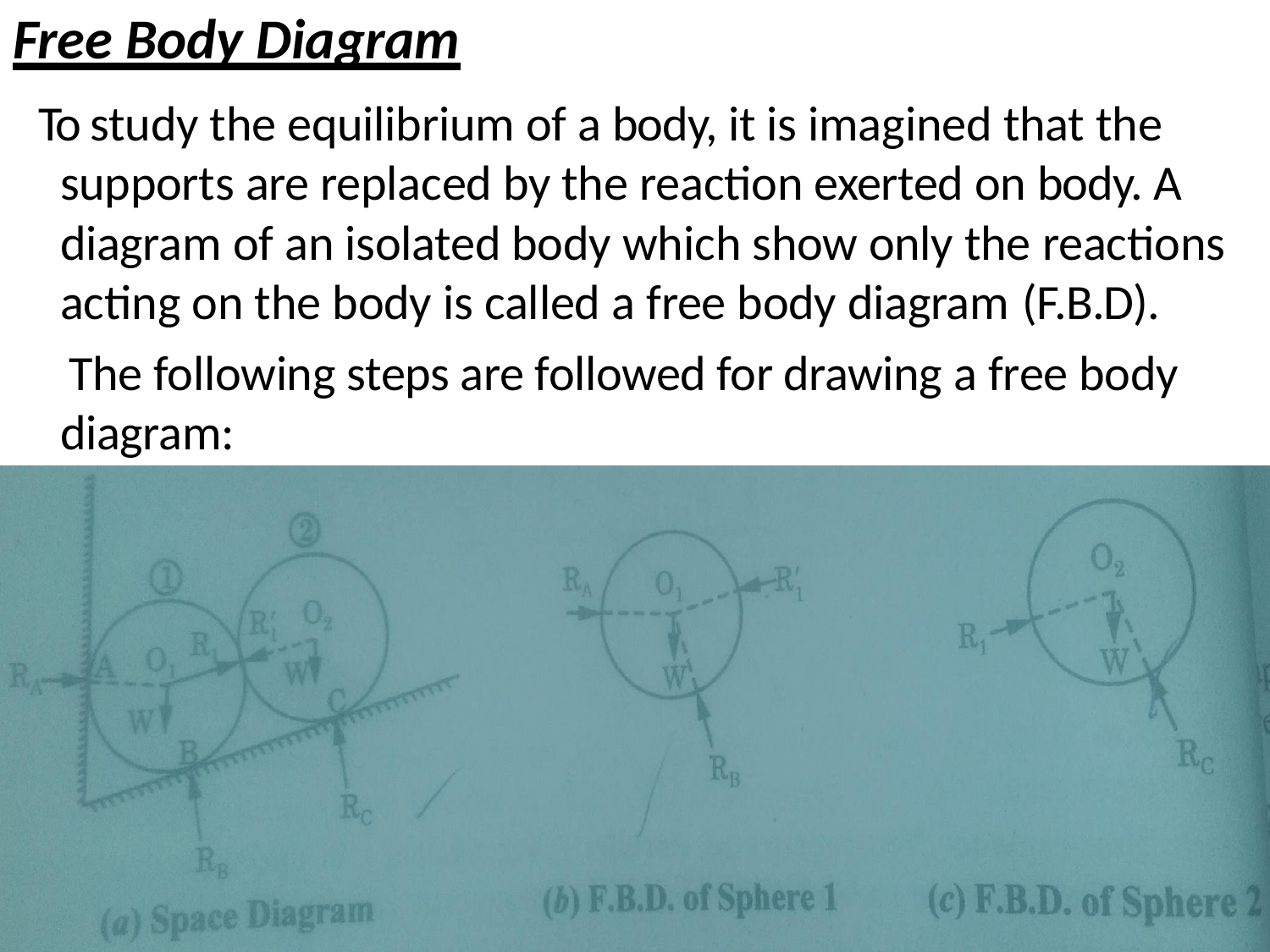

# Free Body Diagram
To study the equilibrium of a body, it is imagined that the  supports are replaced by the reaction exerted on body. A  diagram of an isolated body which show only the reactions  acting on the body is called a free body diagram (F.B.D).
The following steps are followed for drawing a free body  diagram:

Draw a diagram of the body completely isolated from all
the bodies.